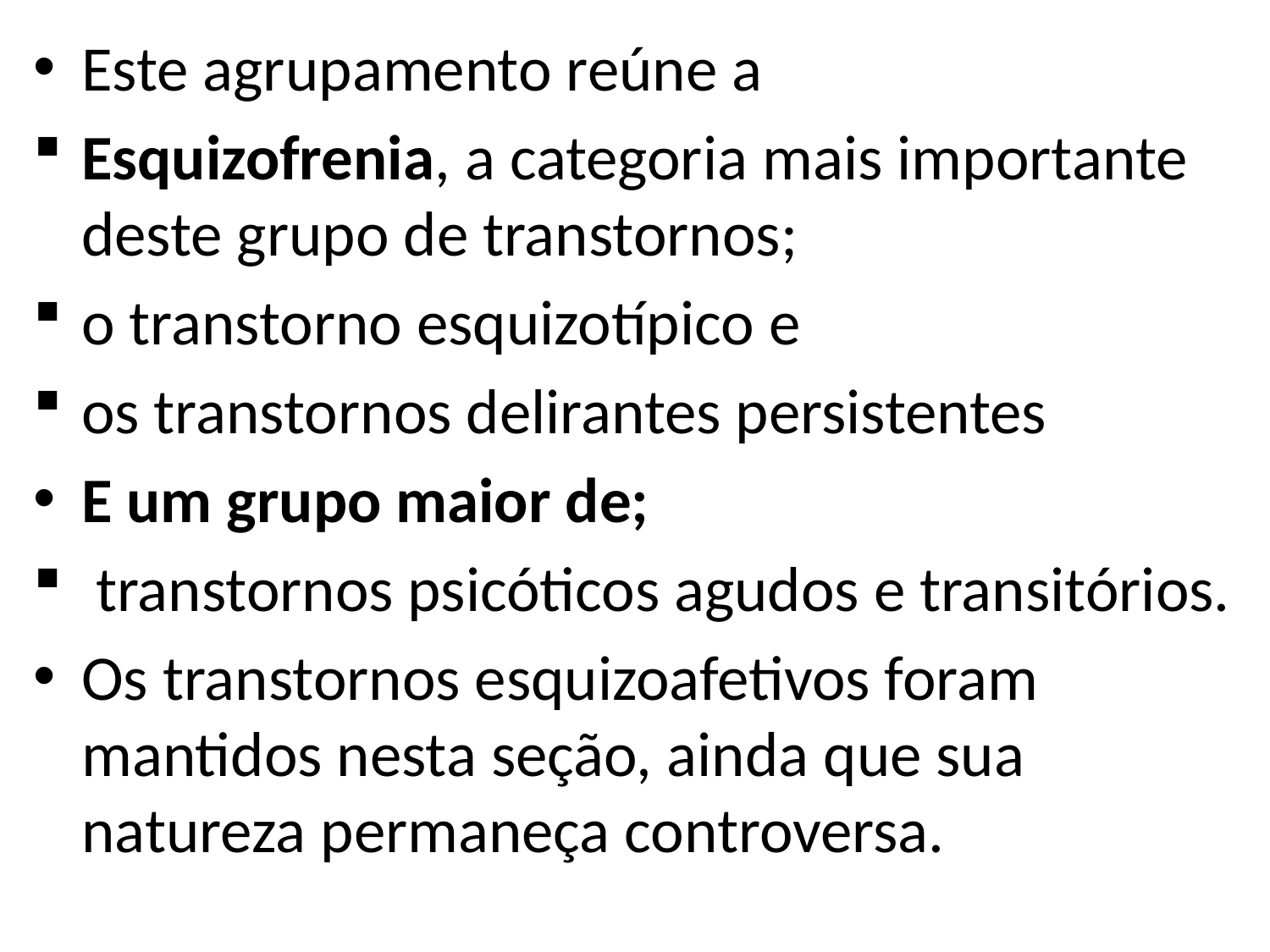

Este agrupamento reúne a
Esquizofrenia, a categoria mais importante deste grupo de transtornos;
o transtorno esquizotípico e
os transtornos delirantes persistentes
E um grupo maior de;
 transtornos psicóticos agudos e transitórios.
Os transtornos esquizoafetivos foram mantidos nesta seção, ainda que sua natureza permaneça controversa.